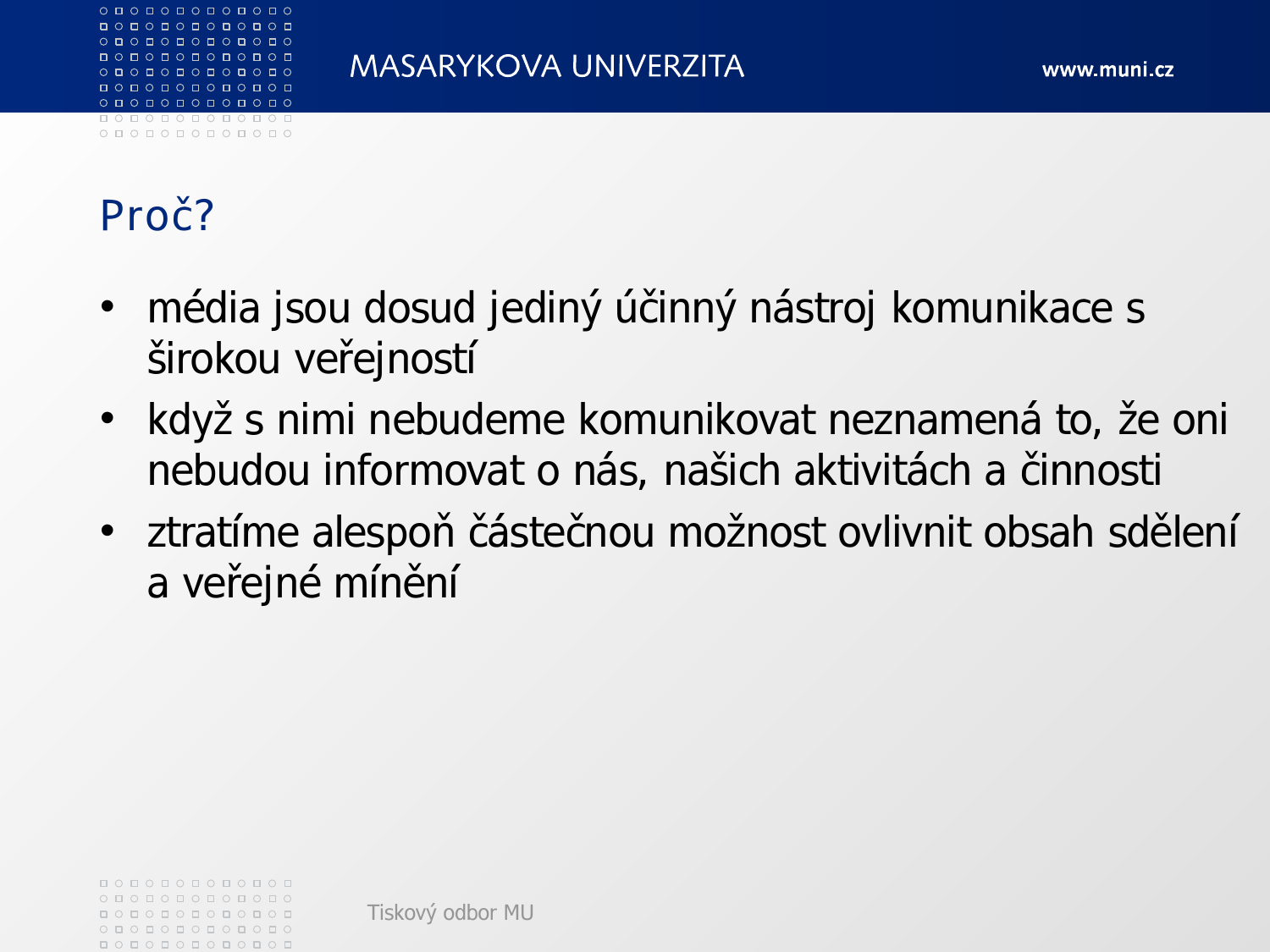

# Proč?
média jsou dosud jediný účinný nástroj komunikace s širokou veřejností
když s nimi nebudeme komunikovat neznamená to, že oni nebudou informovat o nás, našich aktivitách a činnosti
ztratíme alespoň částečnou možnost ovlivnit obsah sdělení a veřejné mínění

Tiskový odbor MU